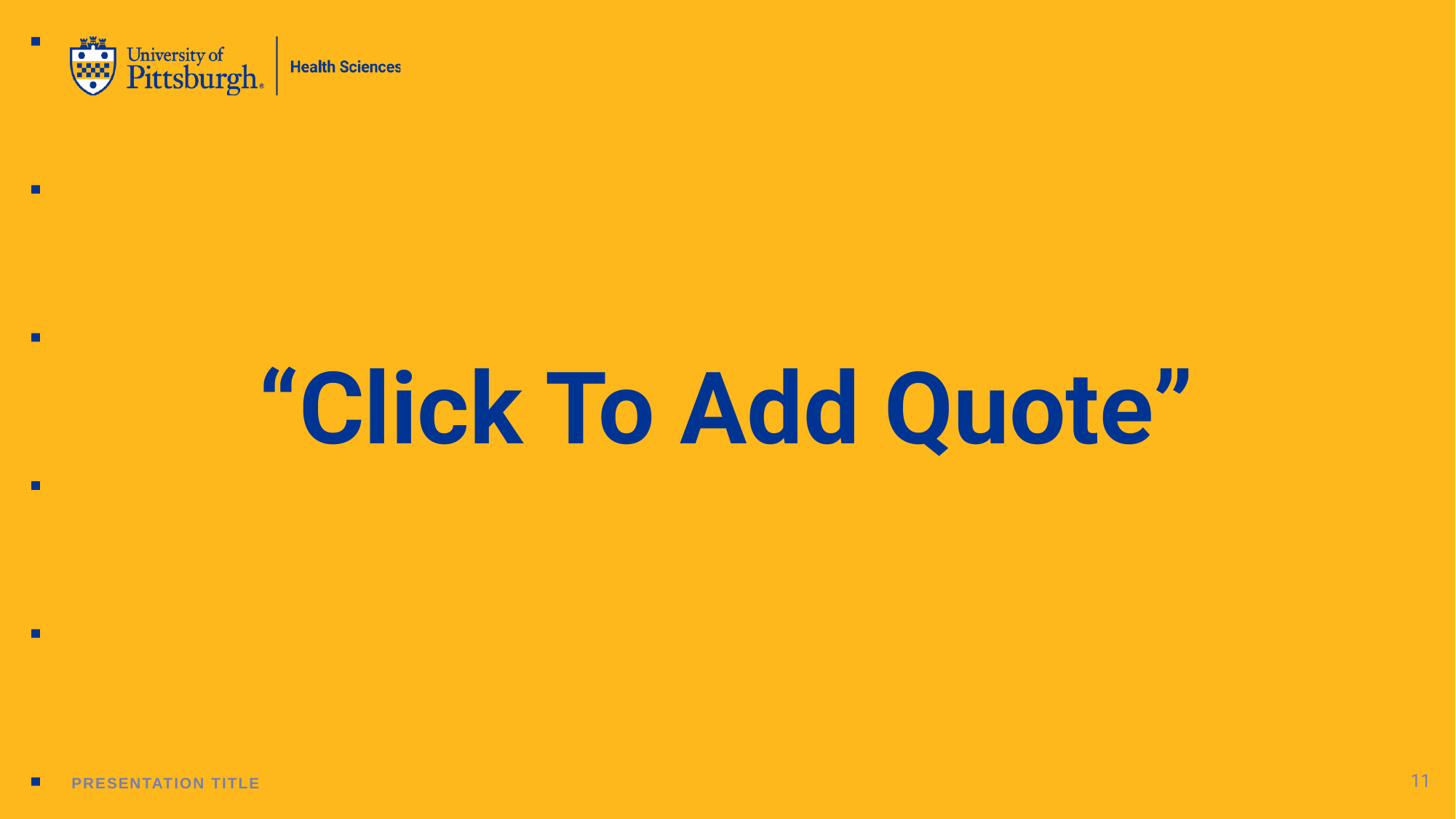

# “Click To Add Quote”
11
PRESENTATION TITLE